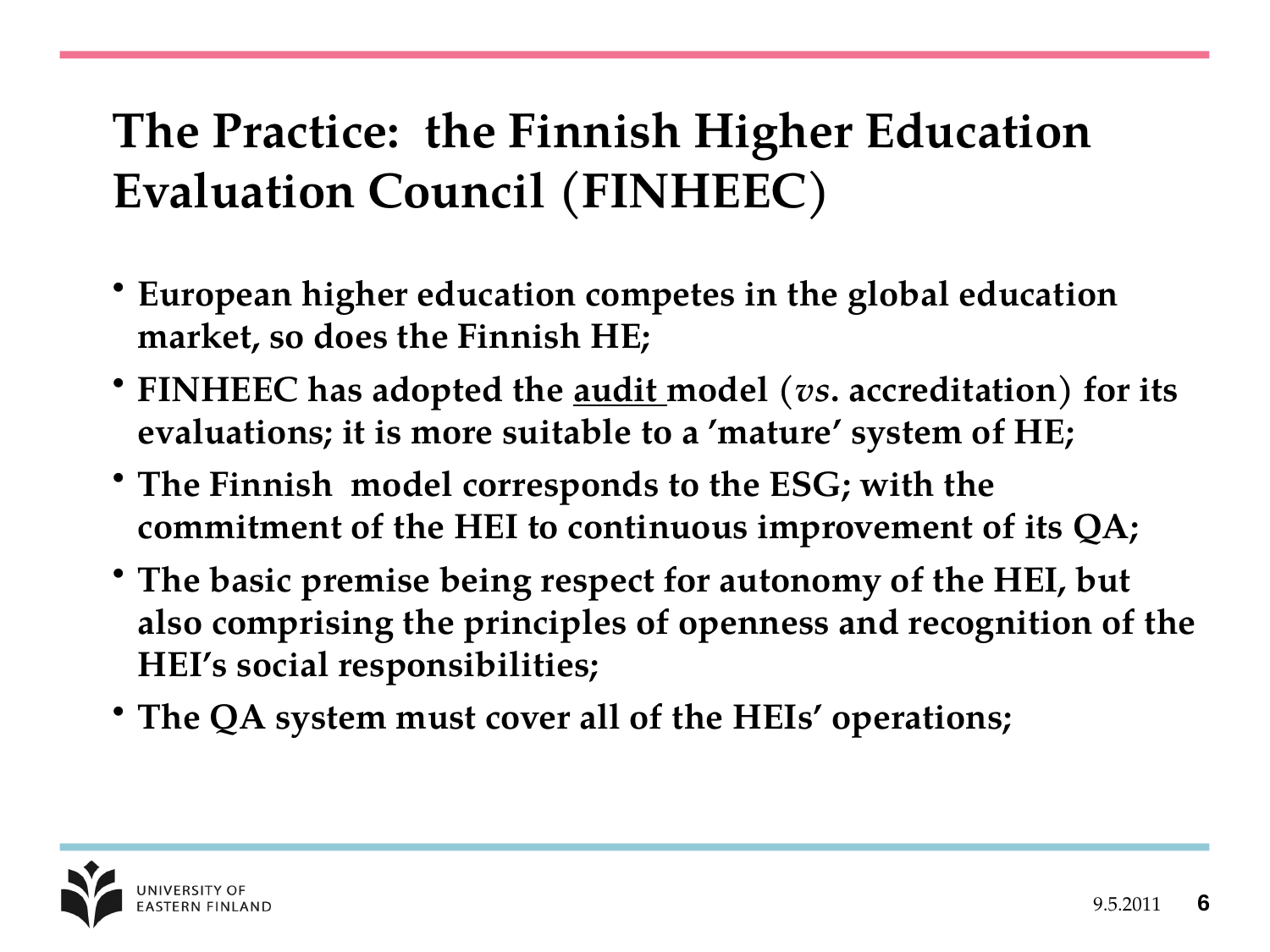

# The Practice:  the Finnish Higher Education Evaluation Council (FINHEEC)
European higher education competes in the global education market, so does the Finnish HE;
FINHEEC has adopted the audit model (vs. accreditation) for its evaluations; it is more suitable to a ’mature’ system of HE;
The Finnish  model corresponds to the ESG; with the commitment of the HEI to continuous improvement of its QA;
The basic premise being respect for autonomy of the HEI, but also comprising the principles of openness and recognition of the HEI’s social responsibilities;
The QA system must cover all of the HEIs’ operations;
9.5.2011
6